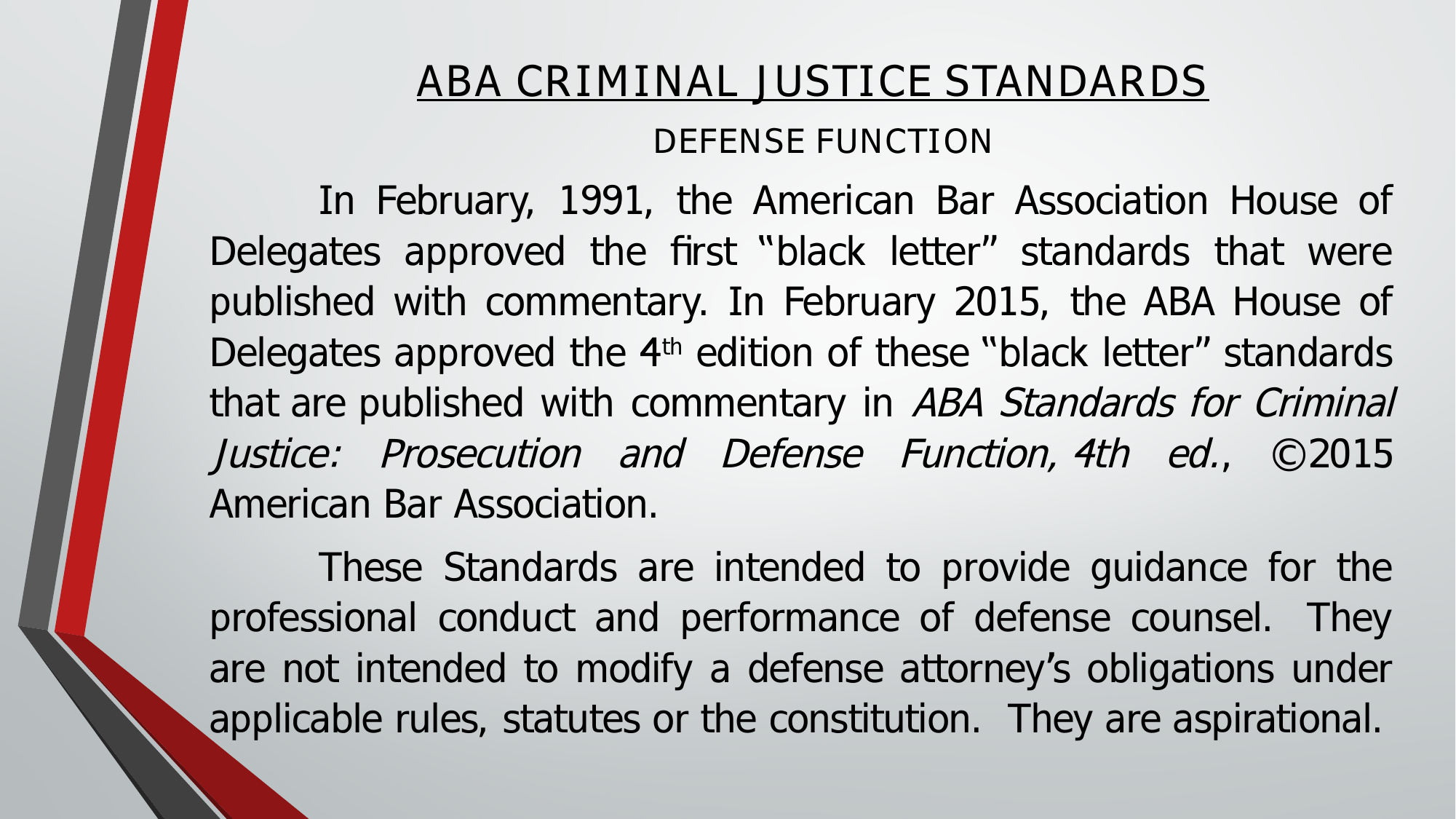

ABA CRIMINAL JUSTICE STANDARDS
DEFENSE FUNCTION
	In February, 1991, the American Bar Association House of Delegates approved the first “black letter” standards that were published with commentary. In February 2015, the ABA House of Delegates approved the 4th edition of these “black letter” standards that are published with commentary in ABA Standards for Criminal Justice: Prosecution and Defense Function, 4th ed., ©2015 American Bar Association.
	These Standards are intended to provide guidance for the professional conduct and performance of defense counsel.  They are not intended to modify a defense attorney’s obligations under applicable rules, statutes or the constitution.  They are aspirational.